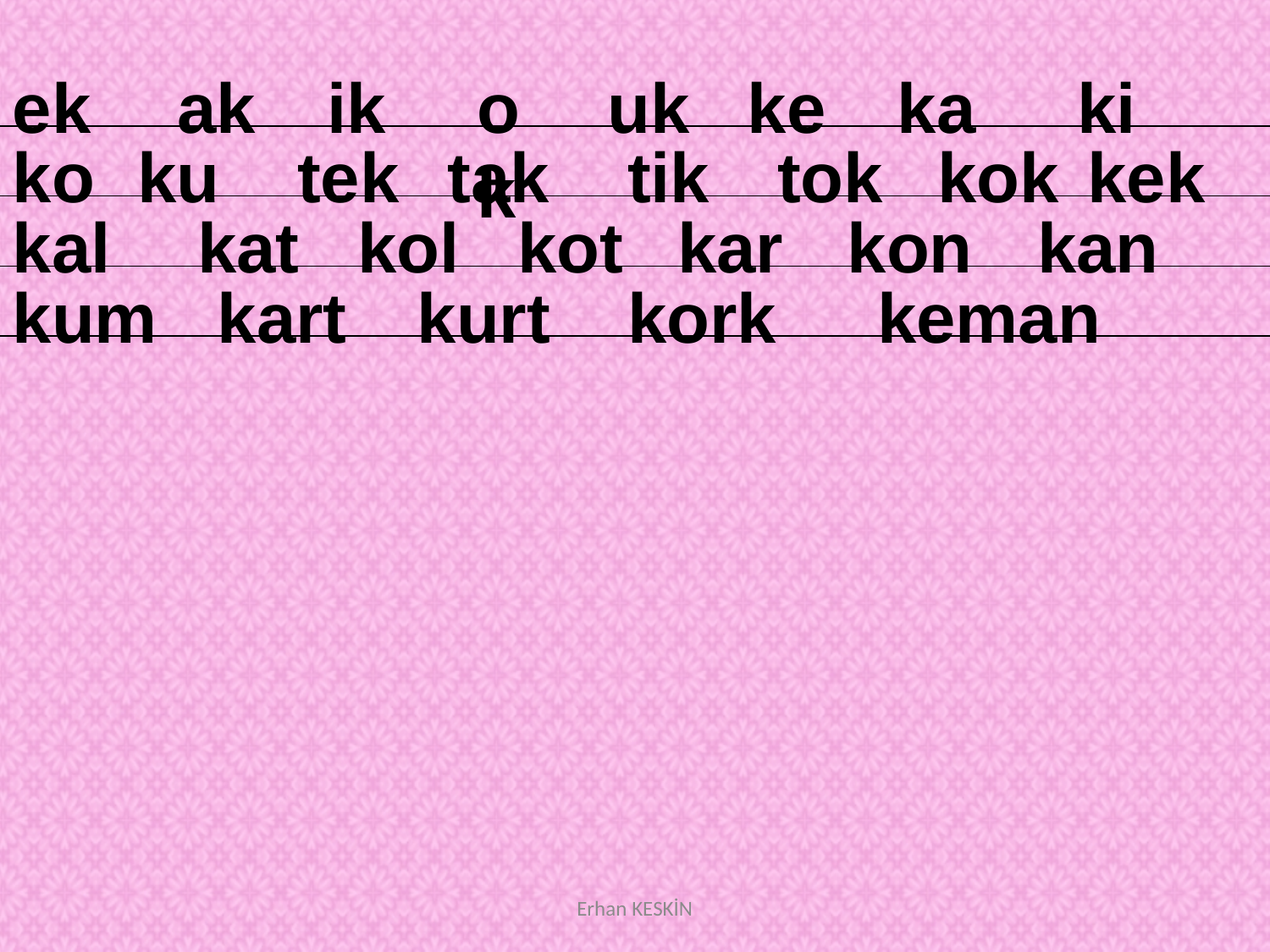

ek
ak
ik
ok
uk
ke
ka
ki
ko
ku
tek
tak
tik
tok
kok
kek
kal
kat
kol
kot
kar
kon
kan
kum
kart
kurt
kork
keman
Erhan KESKİN